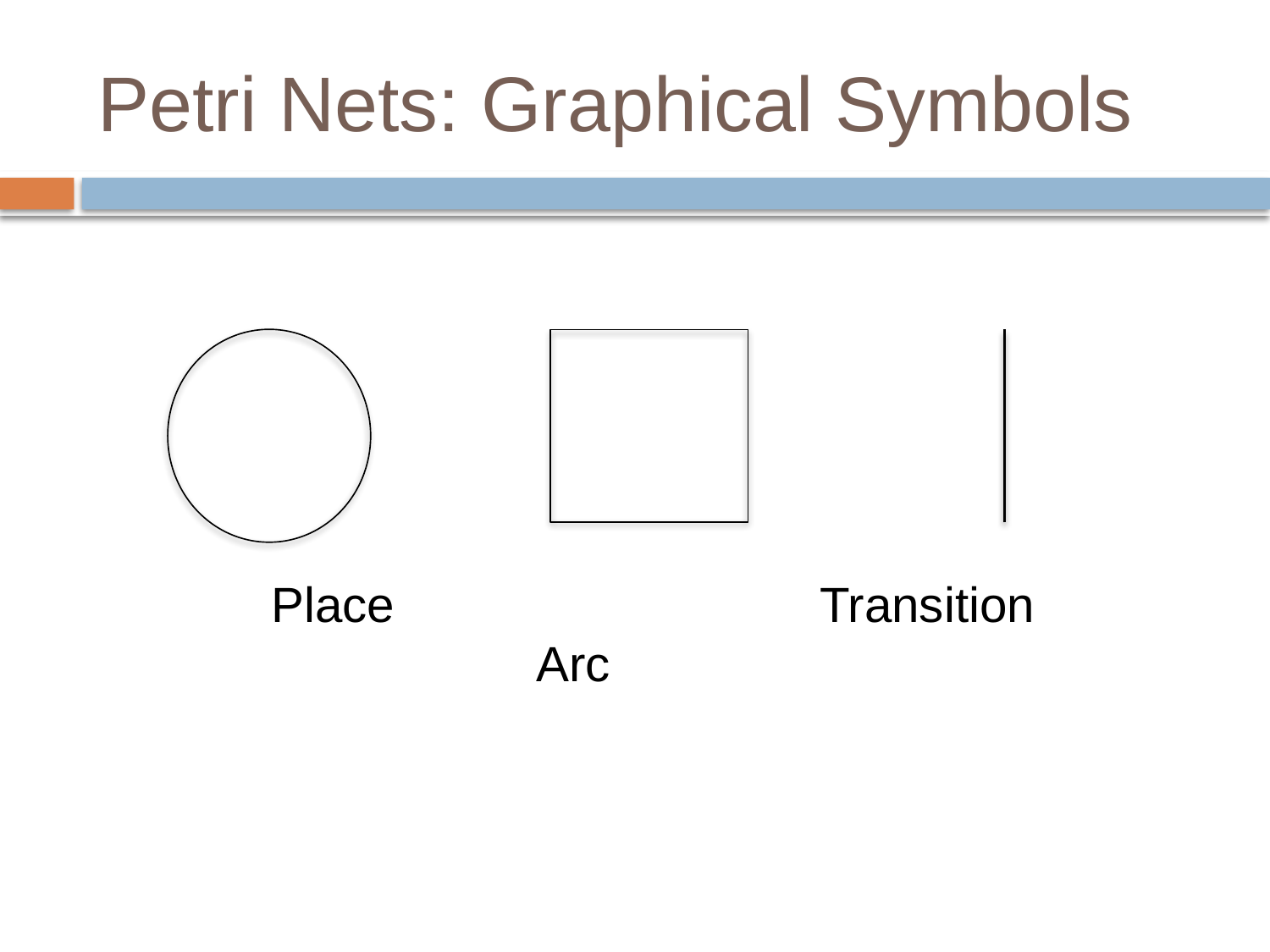

# Petri Nets: Graphical Symbols

	Place				   Transition			 Arc